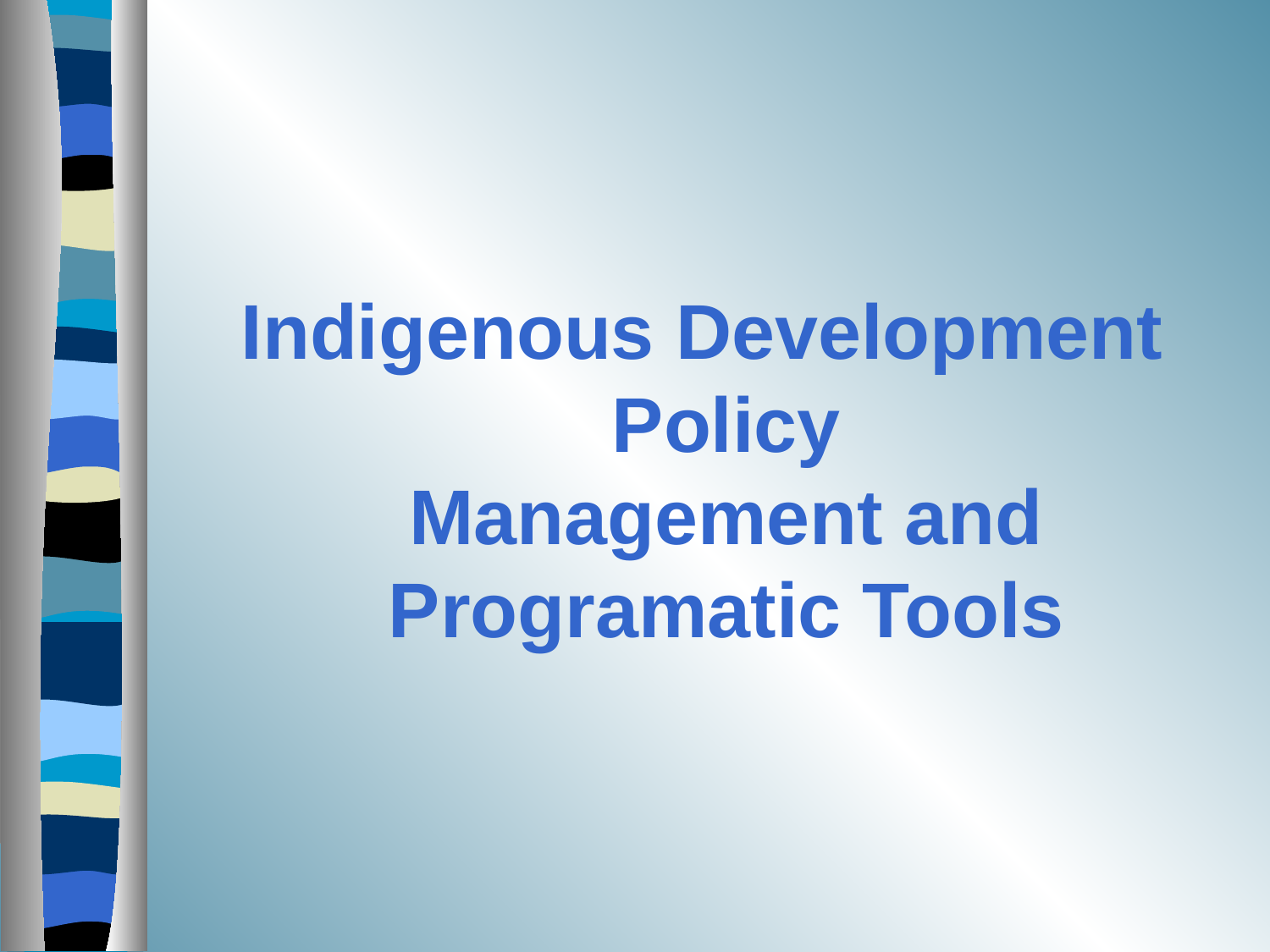

Indigenous Development Policy
Management and Programatic Tools